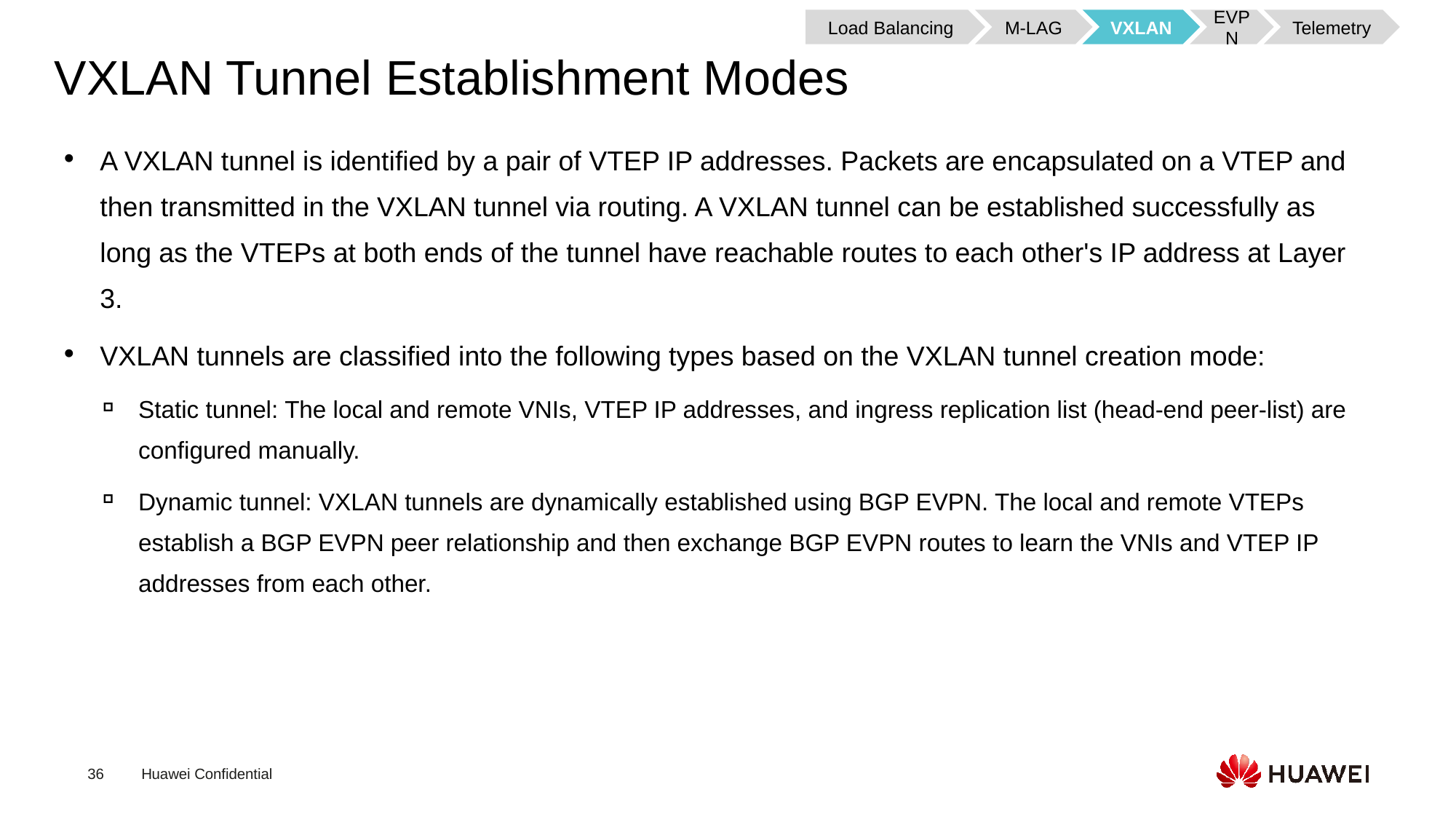

Load Balancing
M-LAG
VXLAN
EVPN
Telemetry
# VXLAN Tunnel Establishment Modes
A VXLAN tunnel is identified by a pair of VTEP IP addresses. Packets are encapsulated on a VTEP and then transmitted in the VXLAN tunnel via routing. A VXLAN tunnel can be established successfully as long as the VTEPs at both ends of the tunnel have reachable routes to each other's IP address at Layer 3.
VXLAN tunnels are classified into the following types based on the VXLAN tunnel creation mode:
Static tunnel: The local and remote VNIs, VTEP IP addresses, and ingress replication list (head-end peer-list) are configured manually.
Dynamic tunnel: VXLAN tunnels are dynamically established using BGP EVPN. The local and remote VTEPs establish a BGP EVPN peer relationship and then exchange BGP EVPN routes to learn the VNIs and VTEP IP addresses from each other.